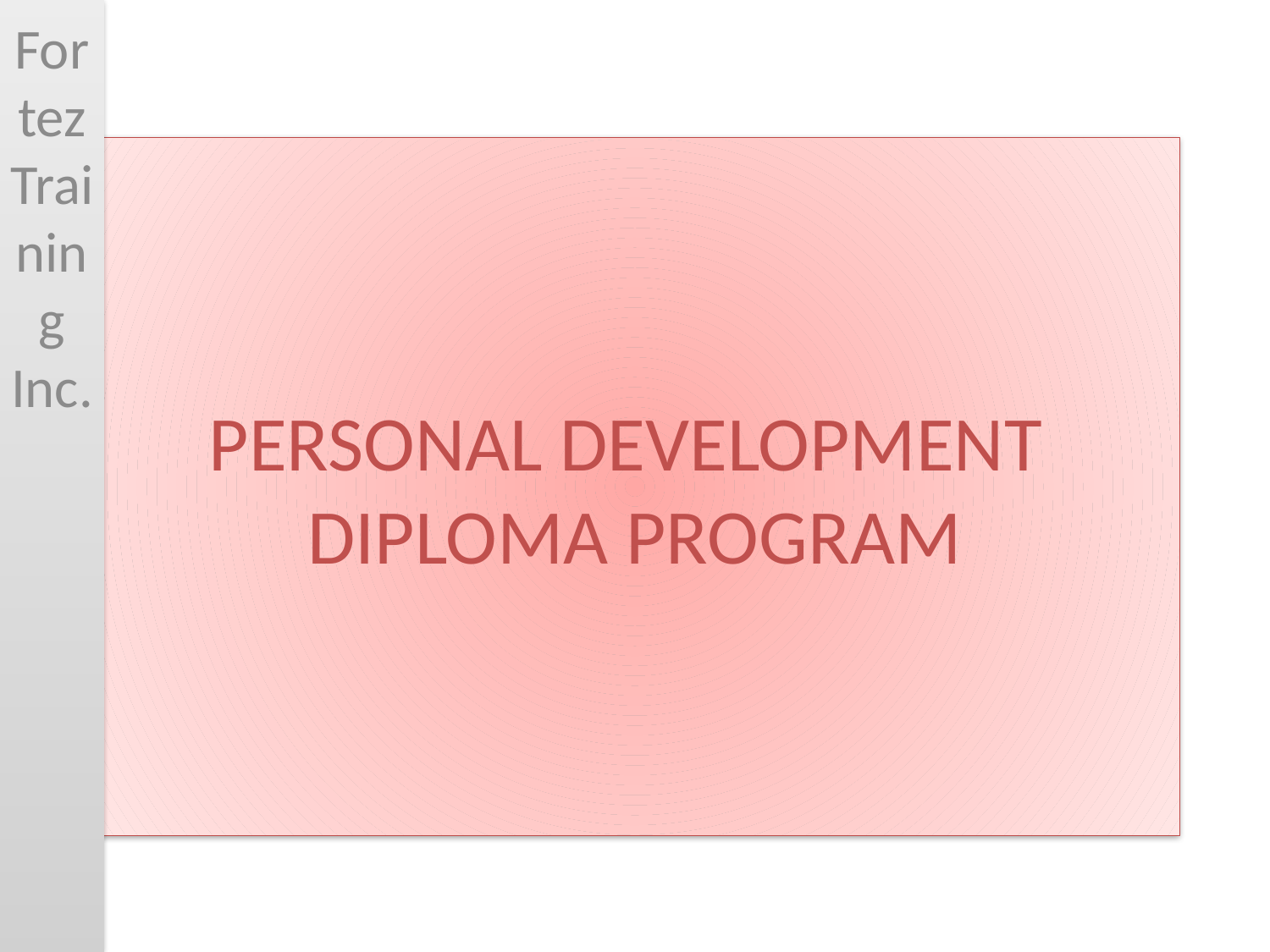

Fortez Training Inc.
# Personal Development Diploma Program